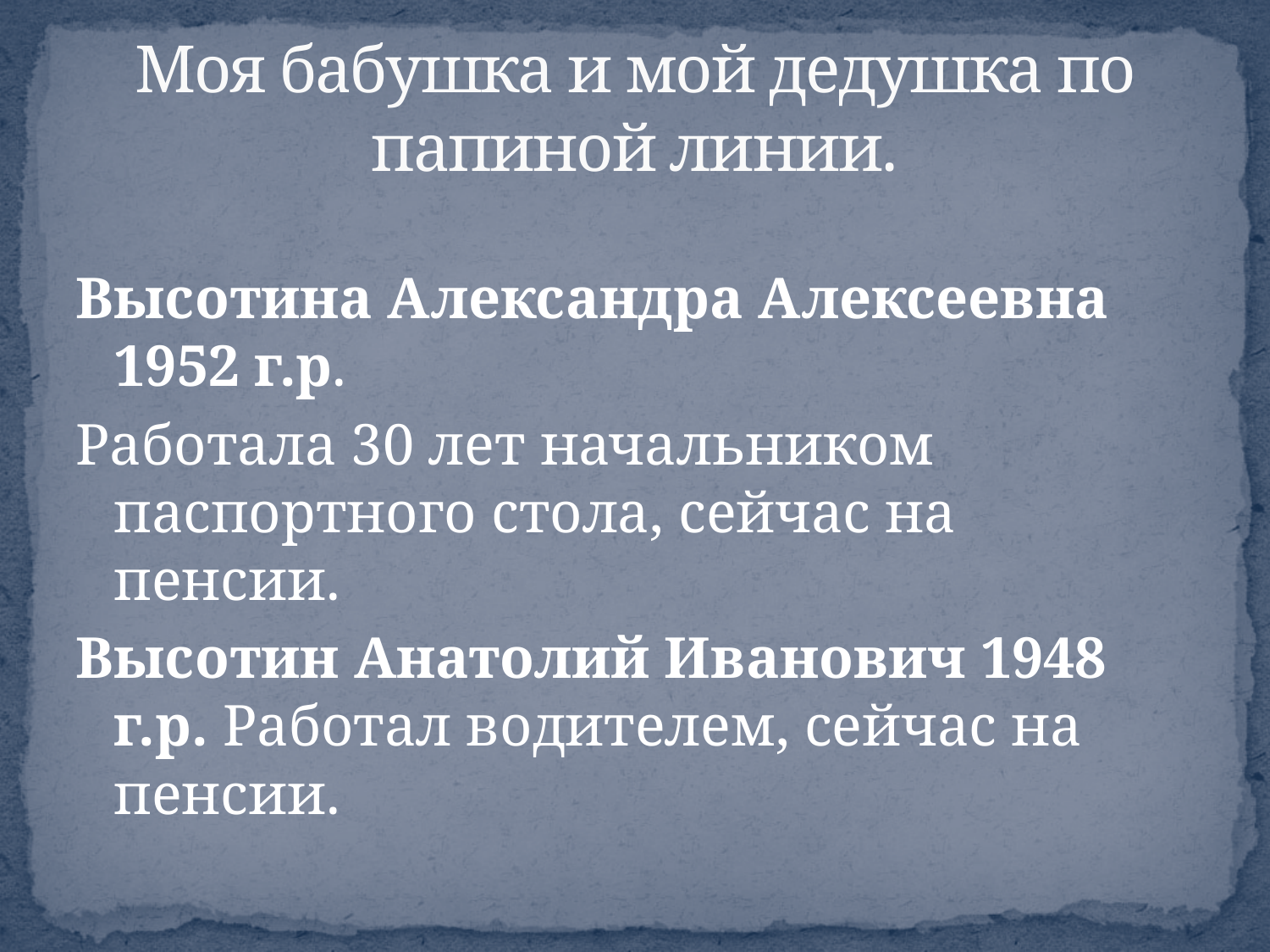

# Моя бабушка и мой дедушка по папиной линии.

Высотина Александра Алексеевна 1952 г.р.
Работала 30 лет начальником паспортного стола, сейчас на пенсии.
Высотин Анатолий Иванович 1948 г.р. Работал водителем, сейчас на пенсии.